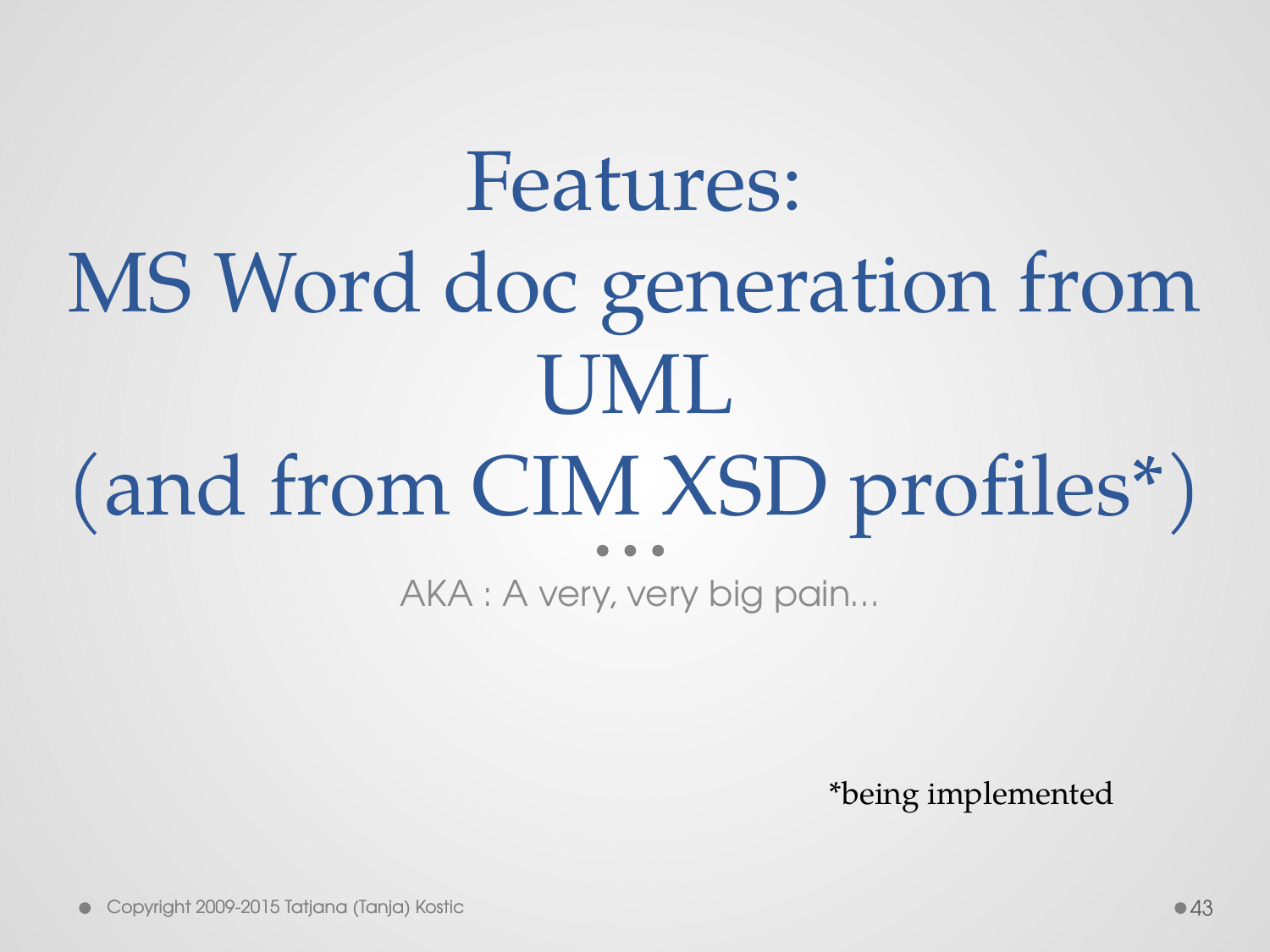

# Features: MS Word doc generation from UML (and from CIM XSD profiles*)
AKA : A very, very big pain…
*being implemented
43